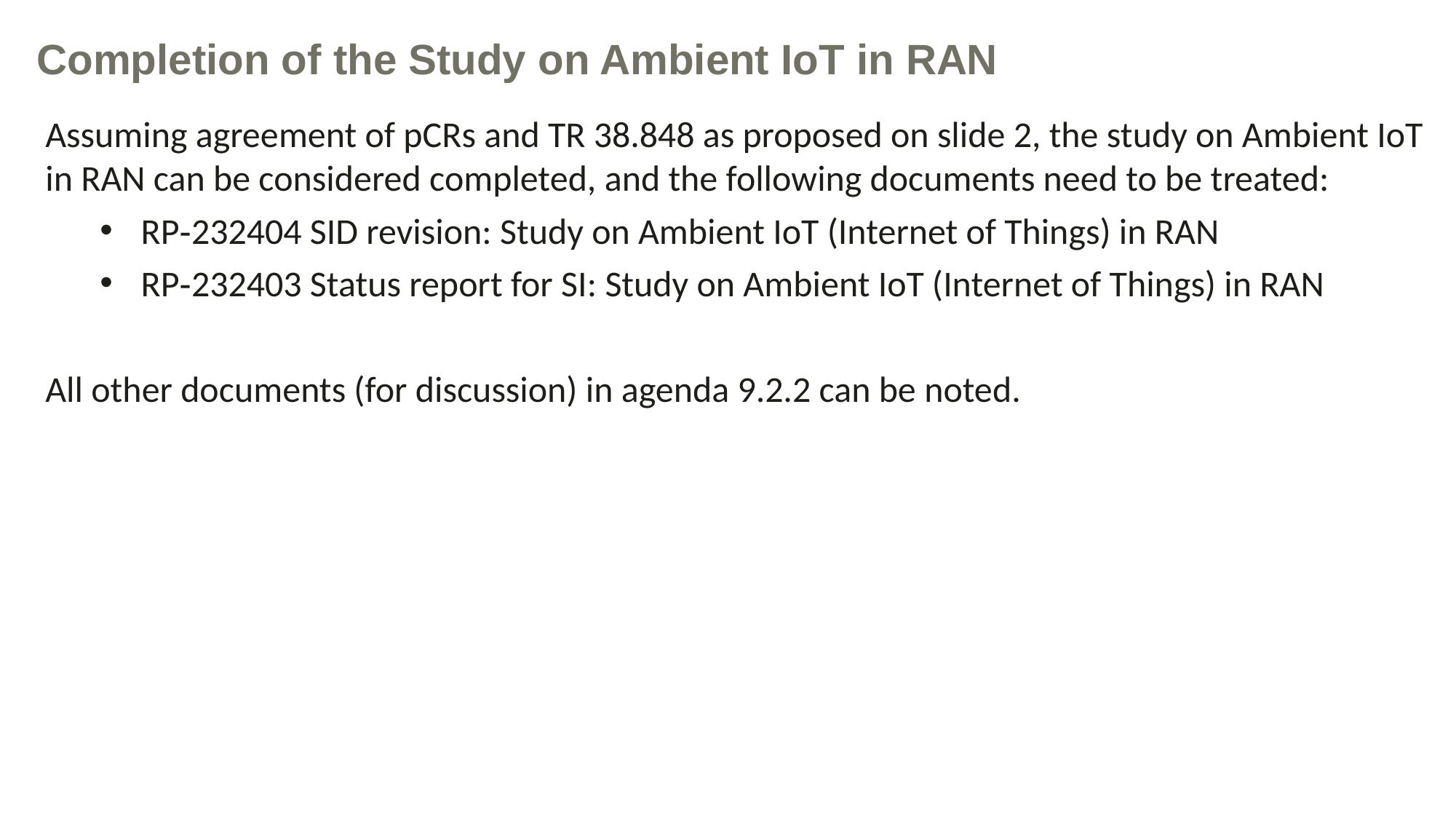

Completion of the Study on Ambient IoT in RAN
Assuming agreement of pCRs and TR 38.848 as proposed on slide 2, the study on Ambient IoT in RAN can be considered completed, and the following documents need to be treated:
RP‑232404 SID revision: Study on Ambient IoT (Internet of Things) in RAN
RP‑232403 Status report for SI: Study on Ambient IoT (Internet of Things) in RAN

All other documents (for discussion) in agenda 9.2.2 can be noted.